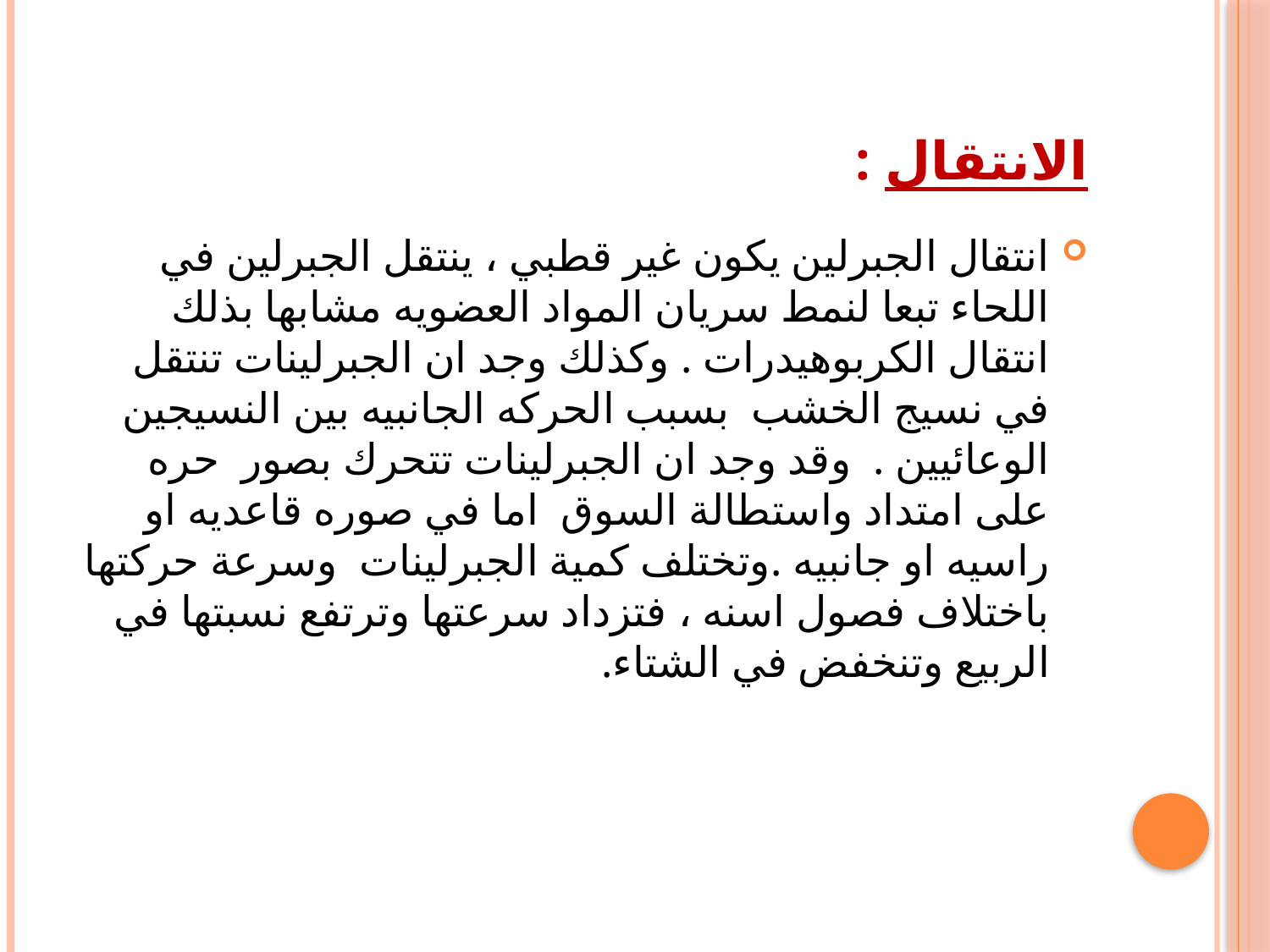

# الانتقال :
انتقال الجبرلين يكون غير قطبي ، ينتقل الجبرلين في اللحاء تبعا لنمط سريان المواد العضويه مشابها بذلك  انتقال الكربوهيدرات . وكذلك وجد ان الجبرلينات تنتقل  في نسيج الخشب  بسبب الحركه الجانبيه بين النسيجين الوعائيين .  وقد وجد ان الجبرلينات تتحرك بصور  حره على امتداد واستطالة السوق  اما في صوره قاعديه او راسيه او جانبيه .وتختلف كمية الجبرلينات  وسرعة حركتها باختلاف فصول اسنه ، فتزداد سرعتها وترتفع نسبتها في الربيع وتنخفض في الشتاء.